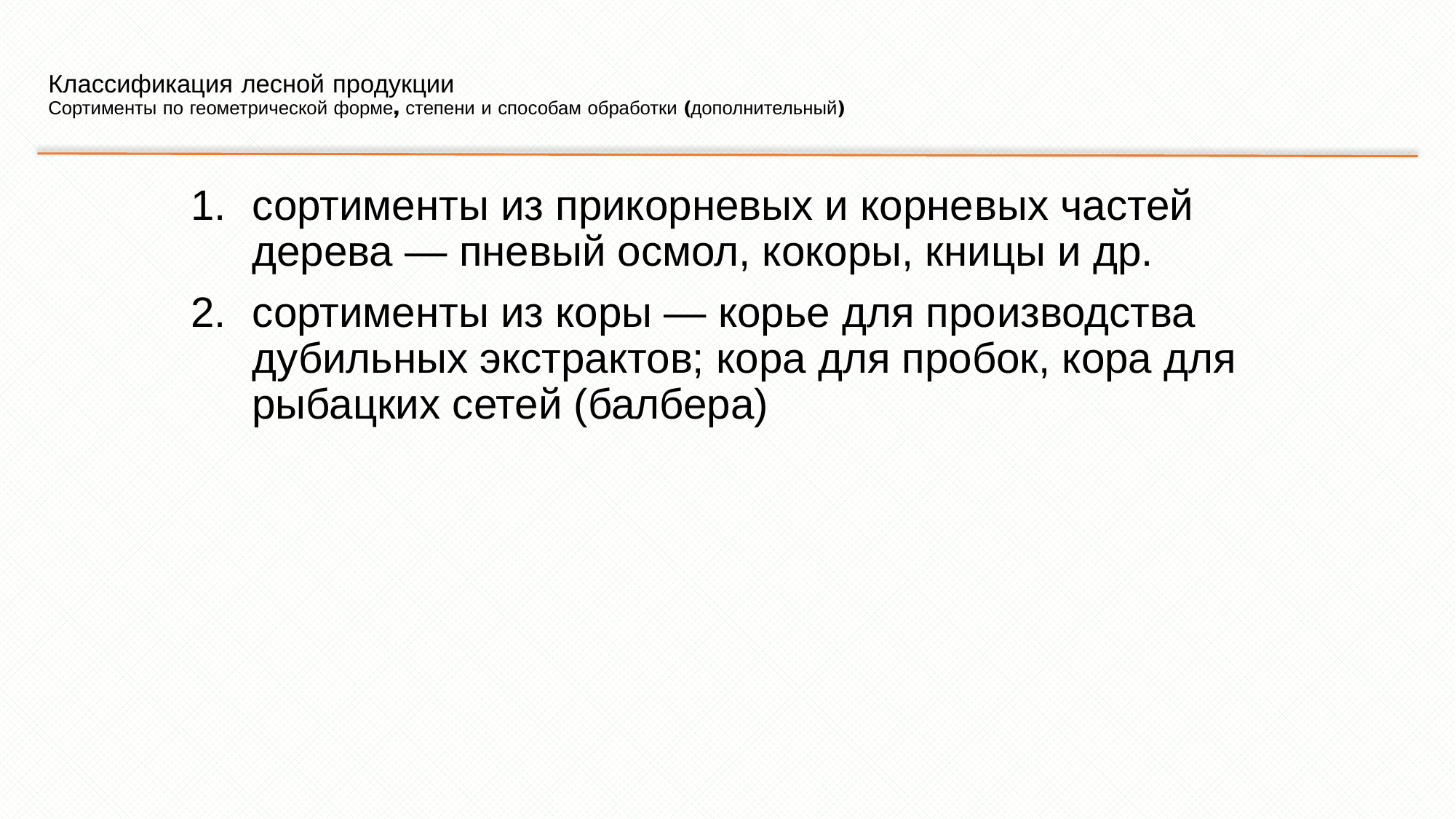

# Классификация лесной продукции Сортименты по геометрической форме, степени и способам обработки (дополнительный)
сортименты из прикорневых и корне­вых частей дерева — пневый осмол, кокоры, кницы и др.
сортименты из коры — корье для про­изводства дубильных экстрактов; кора для пробок, кора для рыбацких сетей (балбера)